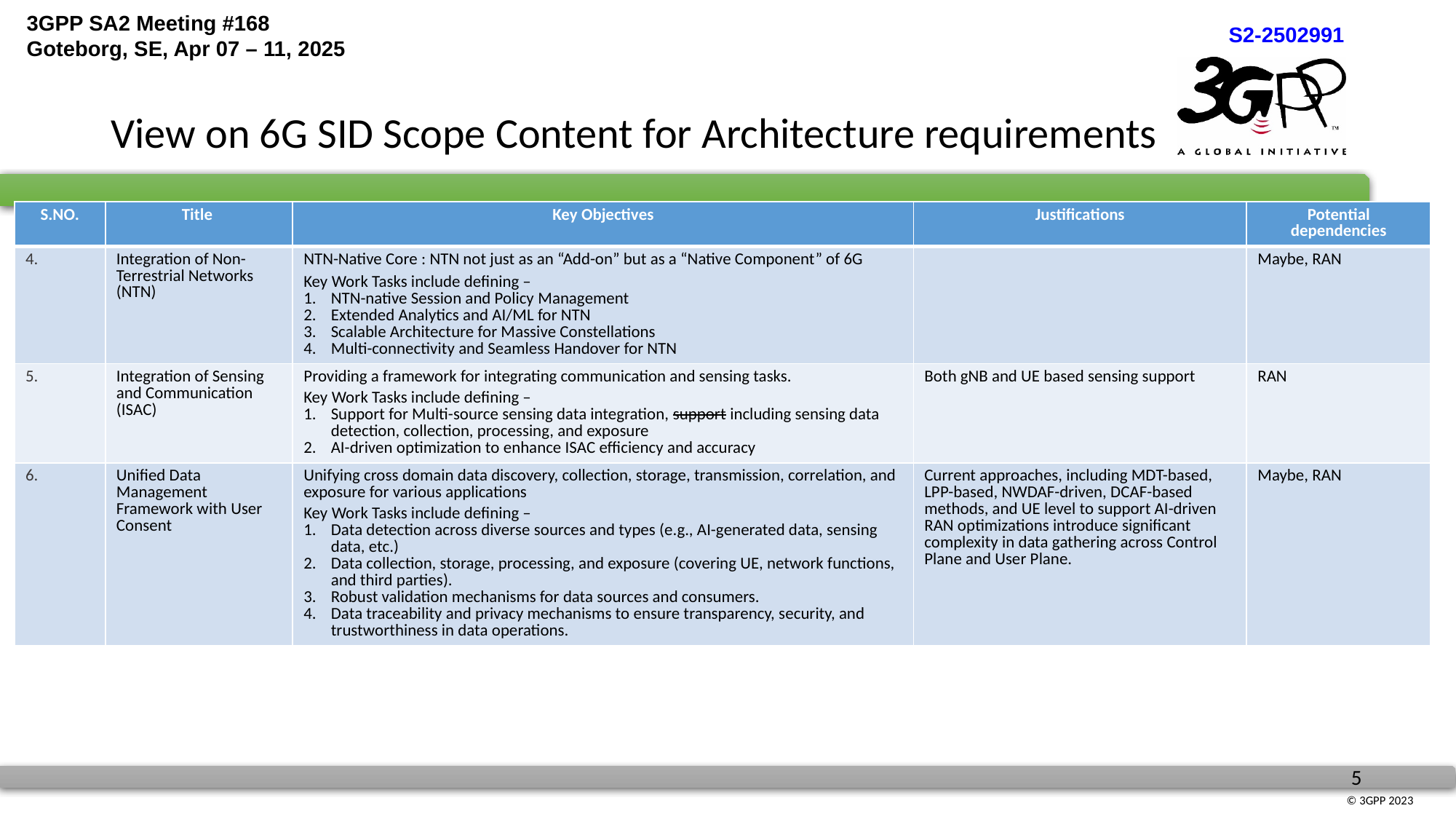

# View on 6G SID Scope Content for Architecture requirements
| S.NO. | Title | Key Objectives | Justifications | Potential dependencies |
| --- | --- | --- | --- | --- |
| 4. | Integration of Non-Terrestrial Networks (NTN) | NTN-Native Core : NTN not just as an “Add-on” but as a “Native Component” of 6G Key Work Tasks include defining – NTN-native Session and Policy Management Extended Analytics and AI/ML for NTN Scalable Architecture for Massive Constellations Multi-connectivity and Seamless Handover for NTN |  | Maybe, RAN |
| 5. | Integration of Sensing and Communication (ISAC) | Providing a framework for integrating communication and sensing tasks. Key Work Tasks include defining – Support for Multi-source sensing data integration, support including sensing data detection, collection, processing, and exposure AI-driven optimization to enhance ISAC efficiency and accuracy | Both gNB and UE based sensing support | RAN |
| 6. | Unified Data Management Framework with User Consent | Unifying cross domain data discovery, collection, storage, transmission, correlation, and exposure for various applications Key Work Tasks include defining – Data detection across diverse sources and types (e.g., AI-generated data, sensing data, etc.) Data collection, storage, processing, and exposure (covering UE, network functions, and third parties). Robust validation mechanisms for data sources and consumers. Data traceability and privacy mechanisms to ensure transparency, security, and trustworthiness in data operations. | Current approaches, including MDT-based, LPP-based, NWDAF-driven, DCAF-based methods, and UE level to support AI-driven RAN optimizations introduce significant complexity in data gathering across Control Plane and User Plane. | Maybe, RAN |